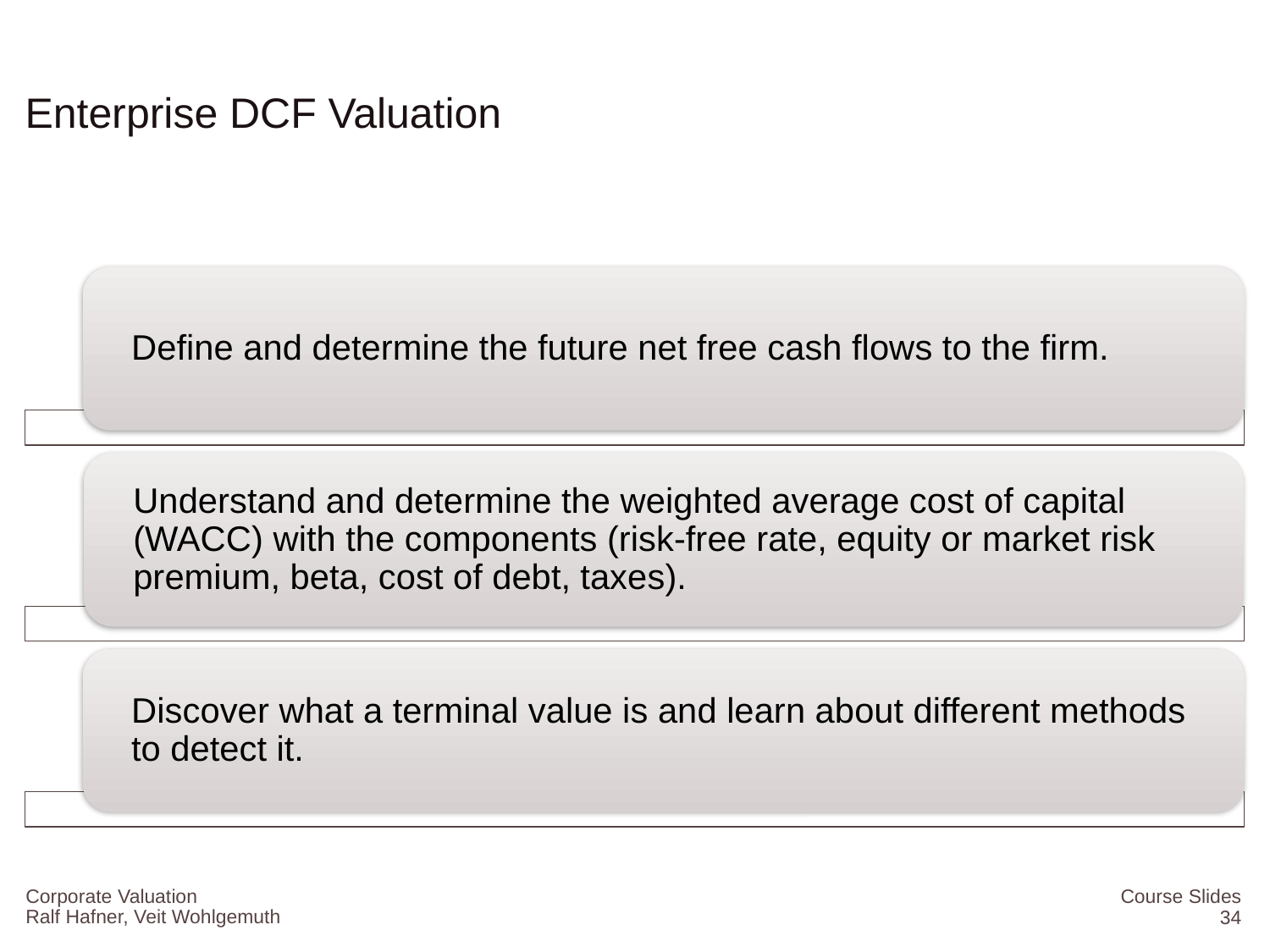

# Enterprise DCF Valuation
Define and determine the future net free cash flows to the firm.
Understand and determine the weighted average cost of capital (WACC) with the components (risk-free rate, equity or market risk premium, beta, cost of debt, taxes).
Discover what a terminal value is and learn about different methods to detect it.
Corporate Valuation
Course Slides
34